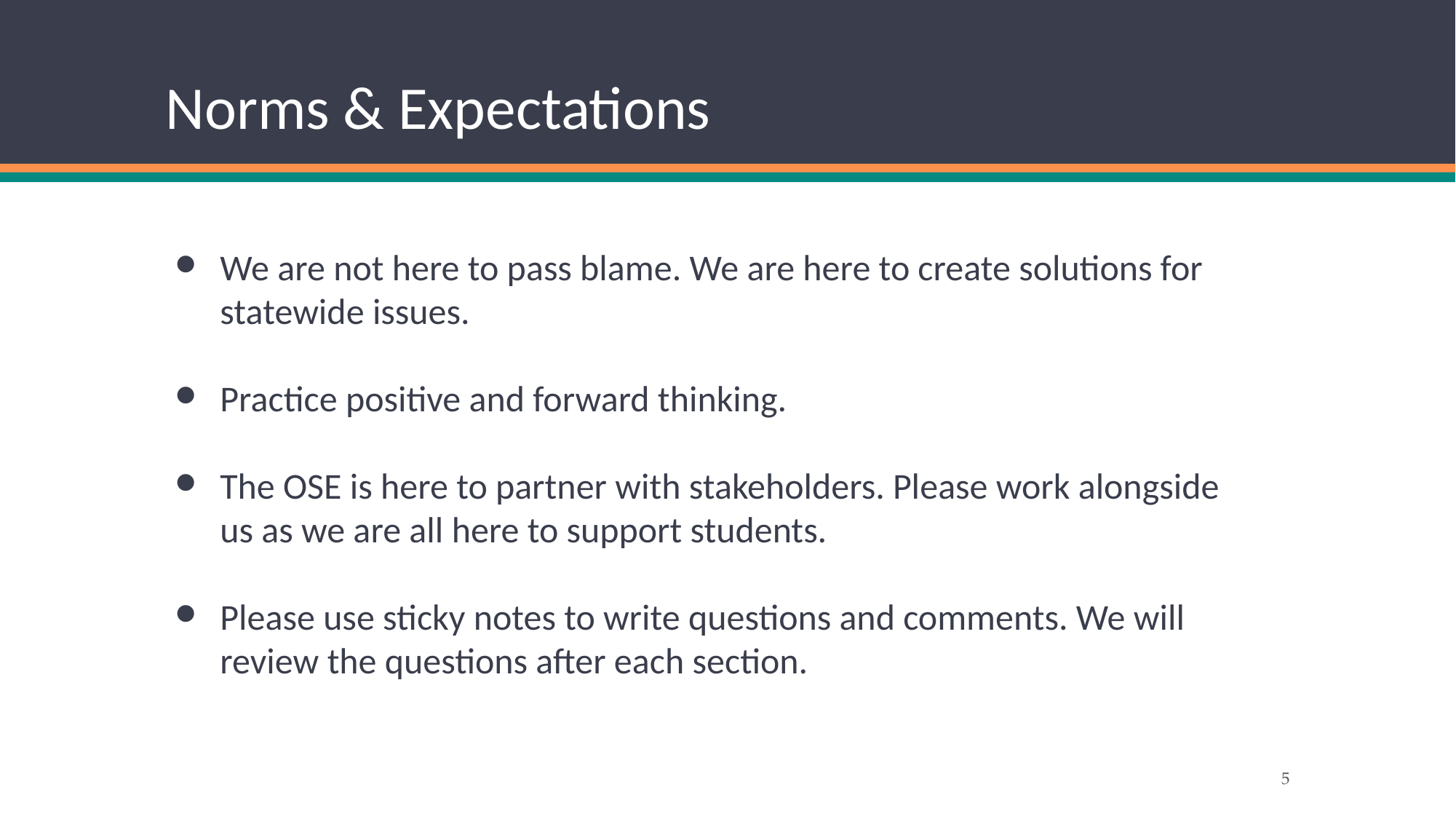

# Norms & Expectations
We are not here to pass blame. We are here to create solutions for statewide issues.

Practice positive and forward thinking.

The OSE is here to partner with stakeholders. Please work alongside us as we are all here to support students.

Please use sticky notes to write questions and comments. We will review the questions after each section.

5